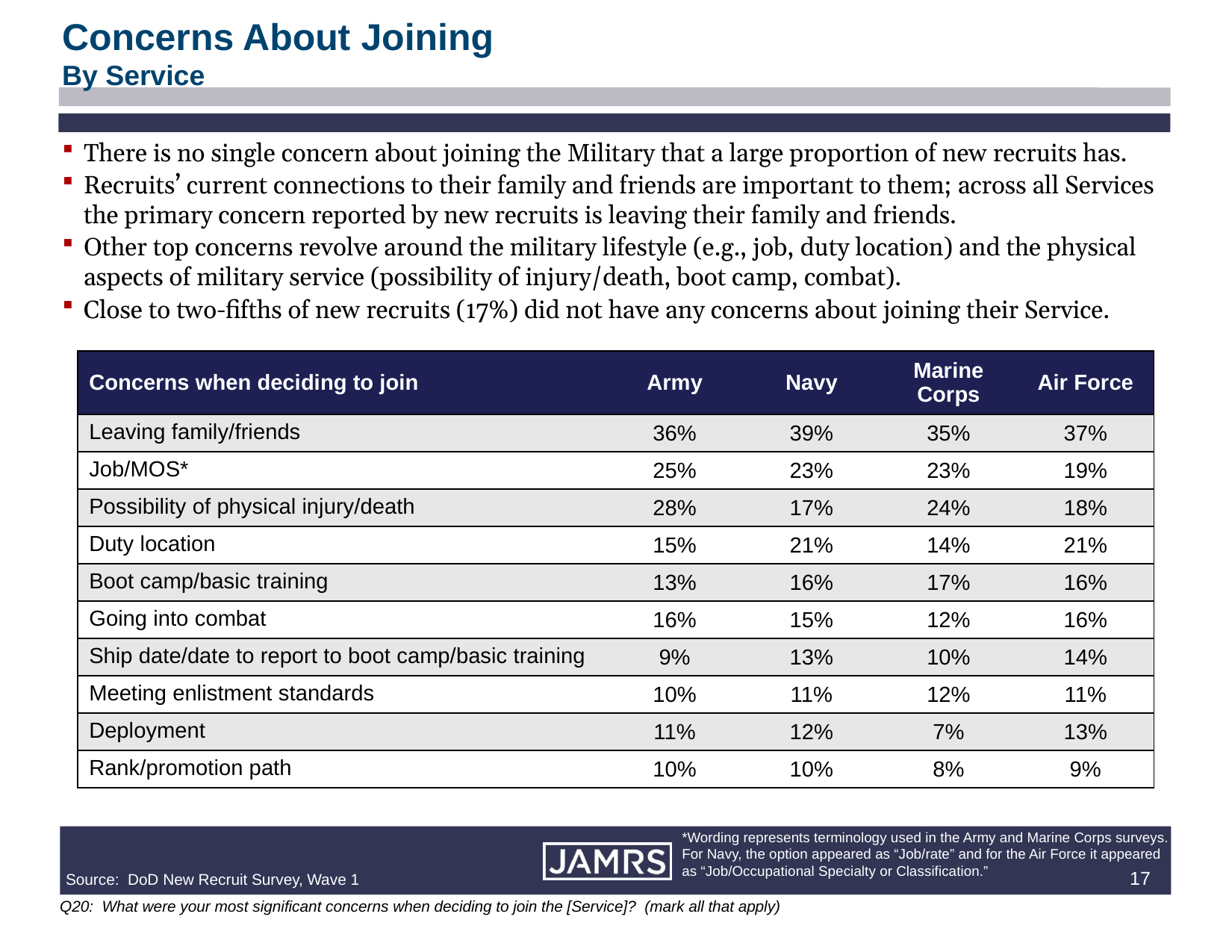

Concerns About Joining
By Service
There is no single concern about joining the Military that a large proportion of new recruits has.
Recruits’ current connections to their family and friends are important to them; across all Services the primary concern reported by new recruits is leaving their family and friends.
Other top concerns revolve around the military lifestyle (e.g., job, duty location) and the physical aspects of military service (possibility of injury/death, boot camp, combat).
Close to two-fifths of new recruits (17%) did not have any concerns about joining their Service.
| Concerns when deciding to join | Army | Navy | Marine Corps | Air Force |
| --- | --- | --- | --- | --- |
| Leaving family/friends | 36% | 39% | 35% | 37% |
| Job/MOS\* | 25% | 23% | 23% | 19% |
| Possibility of physical injury/death | 28% | 17% | 24% | 18% |
| Duty location | 15% | 21% | 14% | 21% |
| Boot camp/basic training | 13% | 16% | 17% | 16% |
| Going into combat | 16% | 15% | 12% | 16% |
| Ship date/date to report to boot camp/basic training | 9% | 13% | 10% | 14% |
| Meeting enlistment standards | 10% | 11% | 12% | 11% |
| Deployment | 11% | 12% | 7% | 13% |
| Rank/promotion path | 10% | 10% | 8% | 9% |
*Wording represents terminology used in the Army and Marine Corps surveys. For Navy, the option appeared as “Job/rate” and for the Air Force it appeared as “Job/Occupational Specialty or Classification.”
17
Source:  DoD New Recruit Survey, Wave 1
	Q20:  What were your most significant concerns when deciding to join the [Service]?  (mark all that apply)